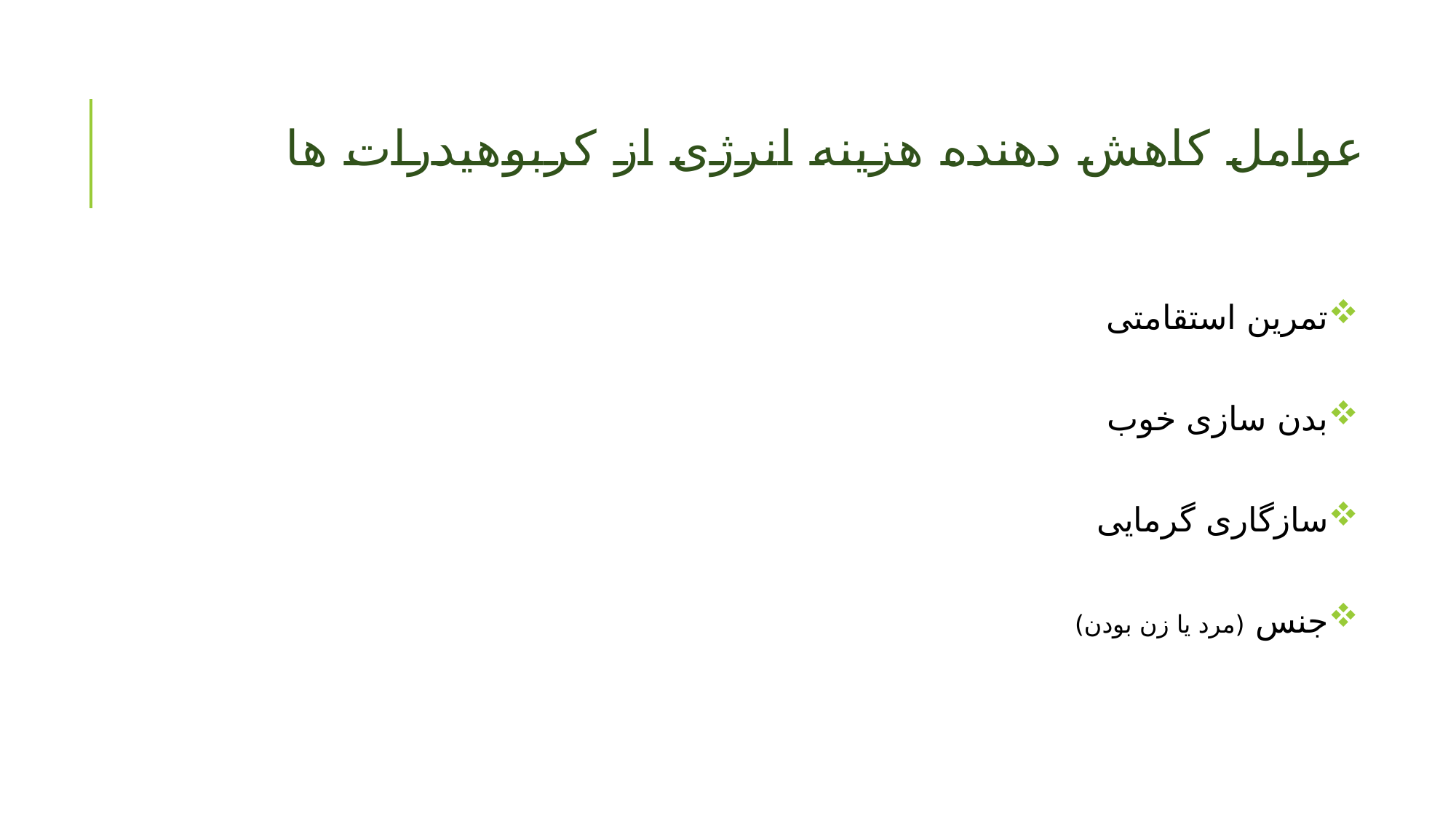

# عوامل کاهش دهنده هزینه انرژی از کربوهیدرات ها
تمرین استقامتی
بدن سازی خوب
سازگاری گرمایی
جنس (مرد یا زن بودن)